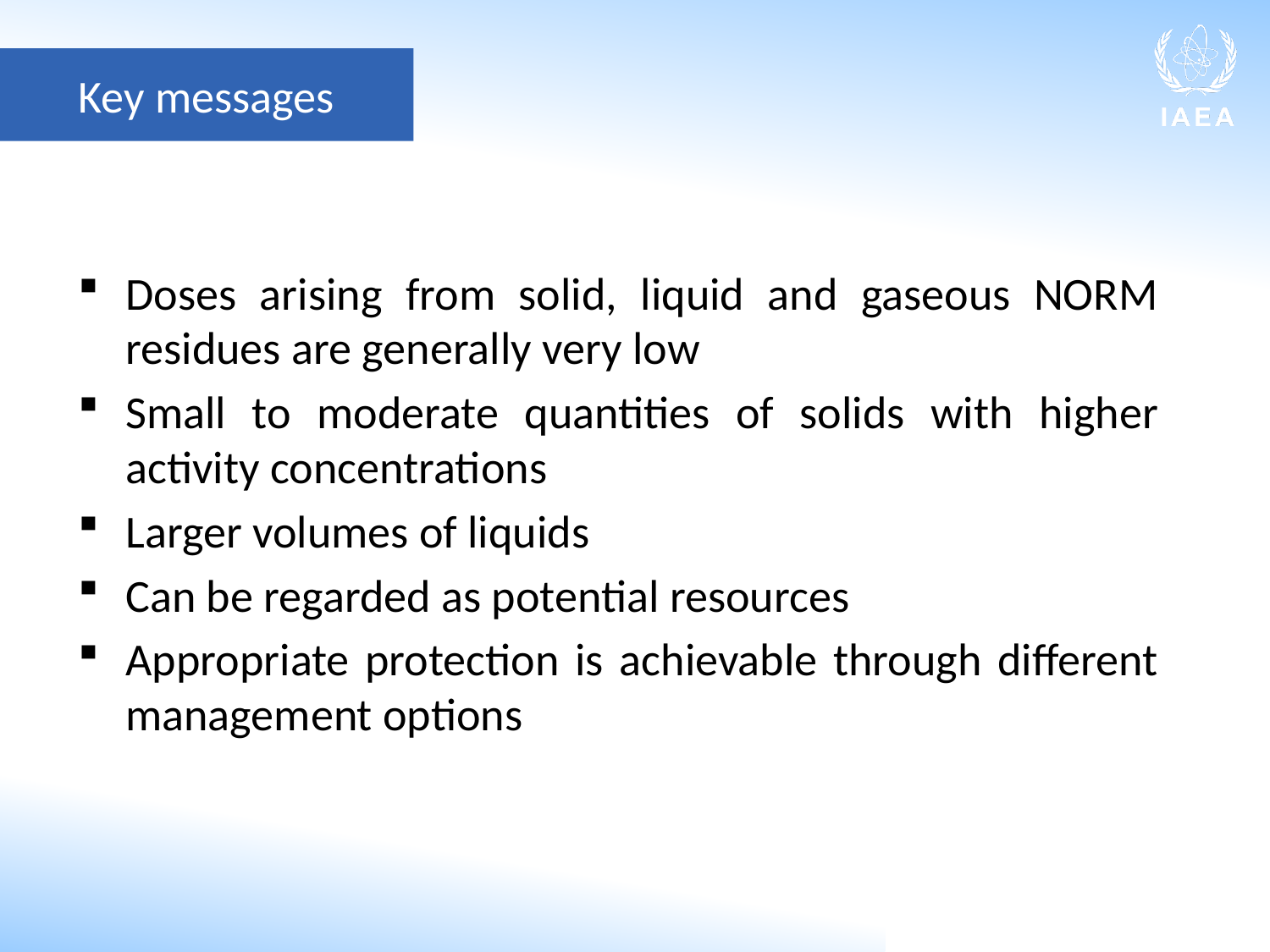

Key messages
Doses arising from solid, liquid and gaseous NORM residues are generally very low
Small to moderate quantities of solids with higher activity concentrations
Larger volumes of liquids
Can be regarded as potential resources
Appropriate protection is achievable through different management options